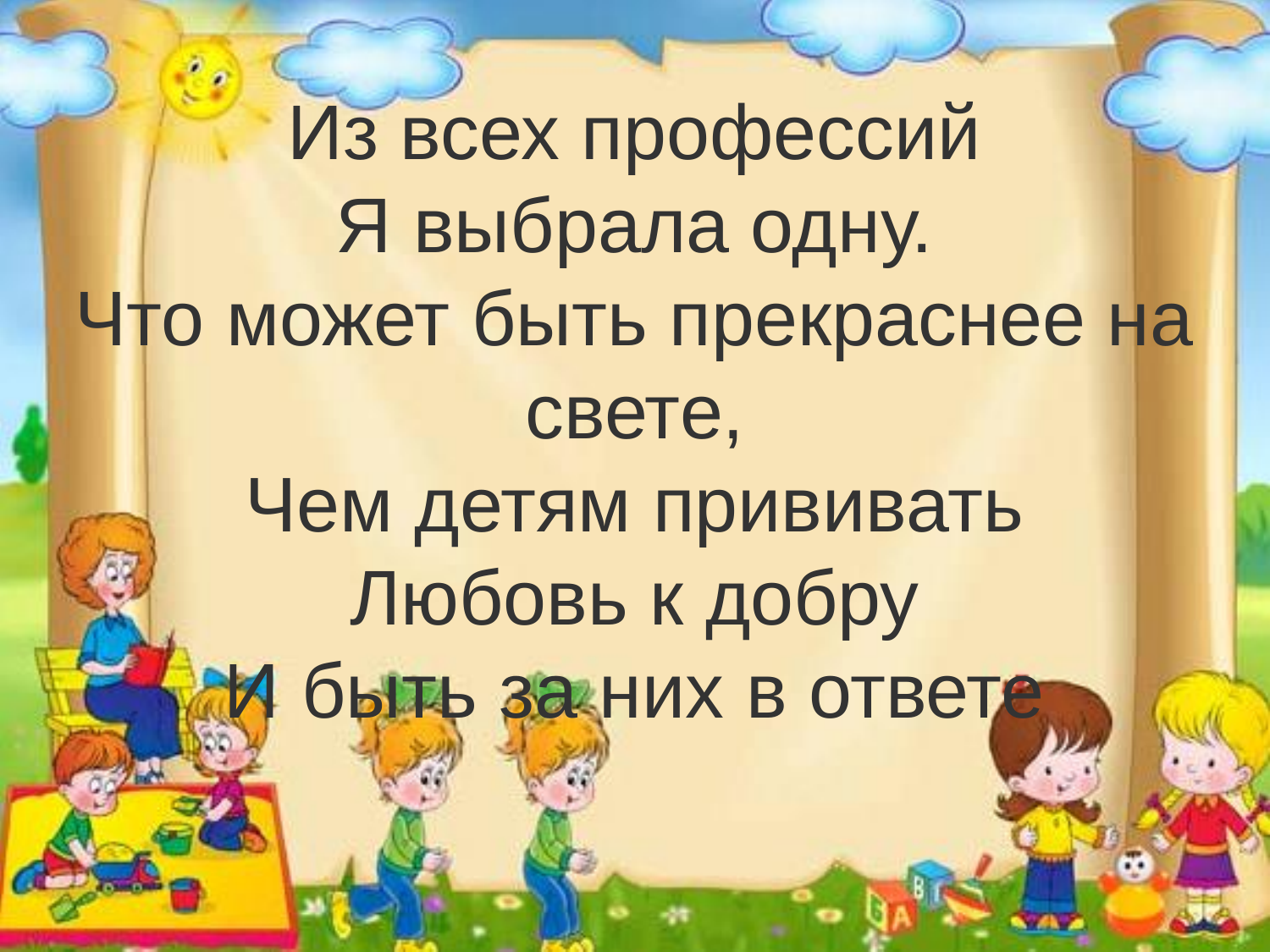

Из всех профессий
Я выбрала одну.
Что может быть прекраснее на свете,
Чем детям прививать
Любовь к добру
И быть за них в ответе